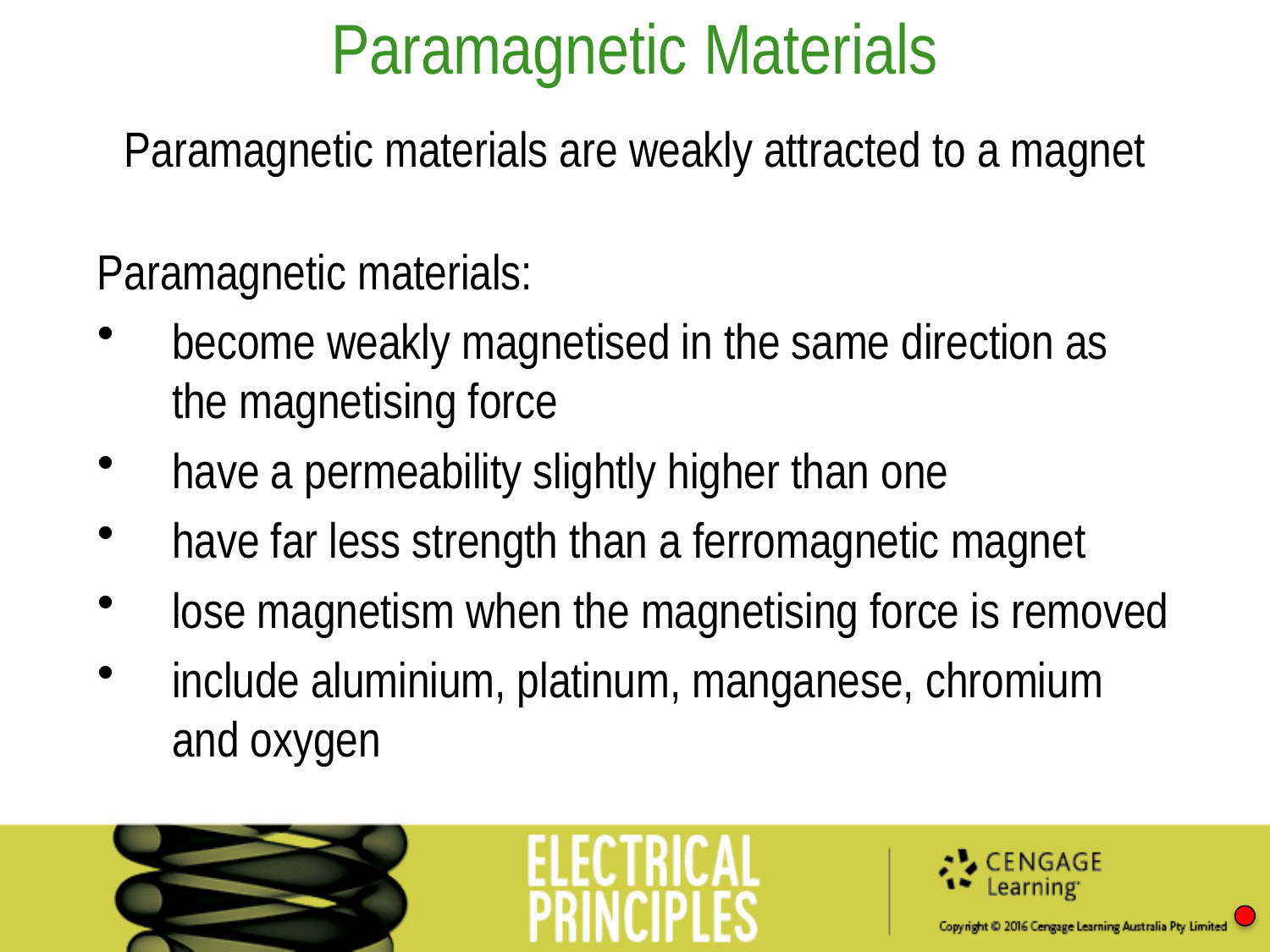

Paramagnetic Materials
Paramagnetic materials are weakly attracted to a magnet

Paramagnetic materials:
become weakly magnetised in the same direction as the magnetising force
have a permeability slightly higher than one
have far less strength than a ferromagnetic magnet
lose magnetism when the magnetising force is removed
include aluminium, platinum, manganese, chromium and oxygen